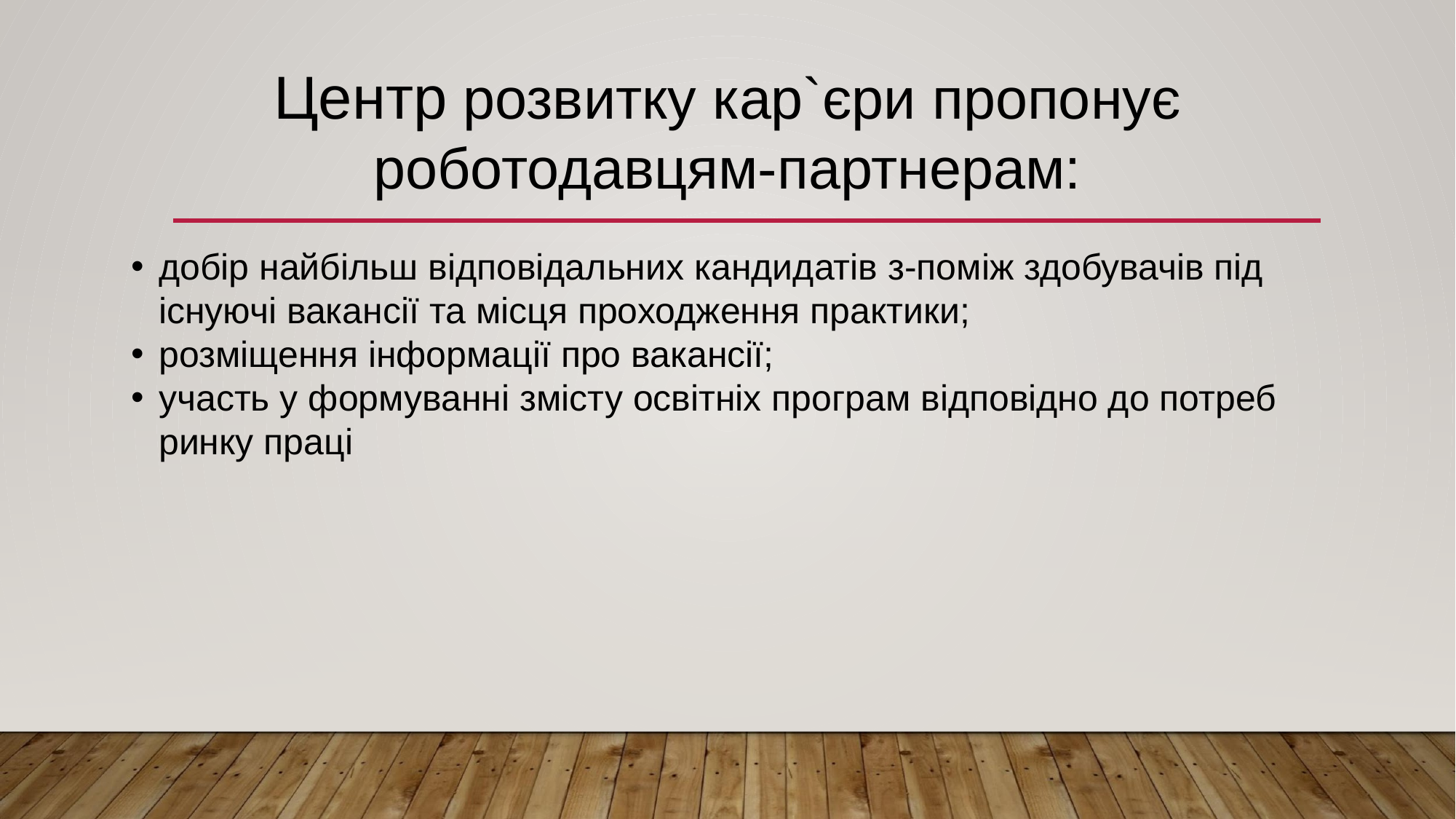

Центр розвитку кар`єри пропонує роботодавцям-партнерам:

добір найбільш відповідальних кандидатів з-поміж здобувачів під існуючі вакансії та місця проходження практики;
розміщення інформації про вакансії;
участь у формуванні змісту освітніх програм відповідно до потреб ринку праці